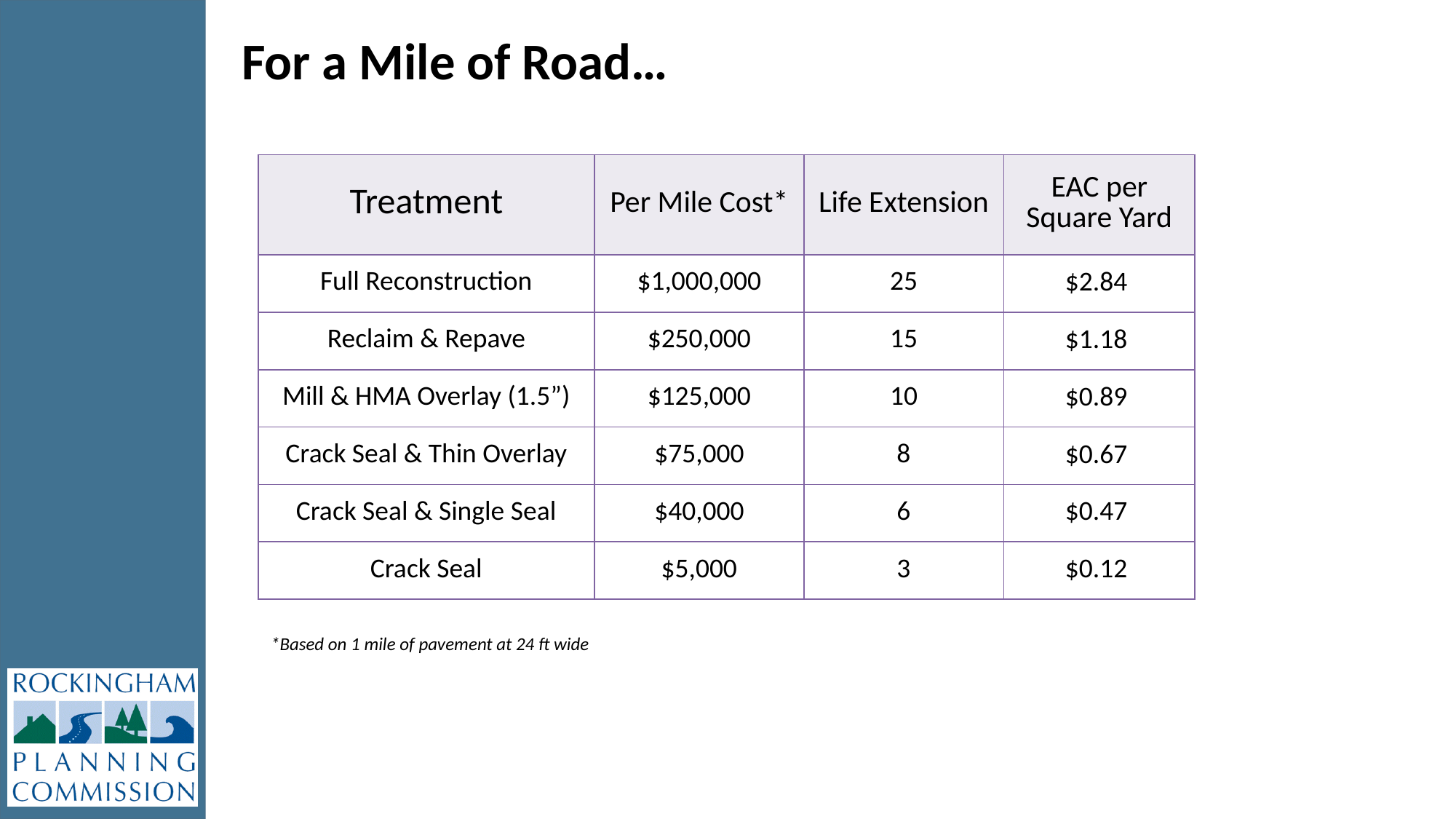

For a Mile of Road…
| Treatment | Per Mile Cost\* | Life Extension | EAC per Square Yard |
| --- | --- | --- | --- |
| Full Reconstruction | $1,000,000 | 25 | $2.84 |
| Reclaim & Repave | $250,000 | 15 | $1.18 |
| Mill & HMA Overlay (1.5”) | $125,000 | 10 | $0.89 |
| Crack Seal & Thin Overlay | $75,000 | 8 | $0.67 |
| Crack Seal & Single Seal | $40,000 | 6 | $0.47 |
| Crack Seal | $5,000 | 3 | $0.12 |
*Based on 1 mile of pavement at 24 ft wide